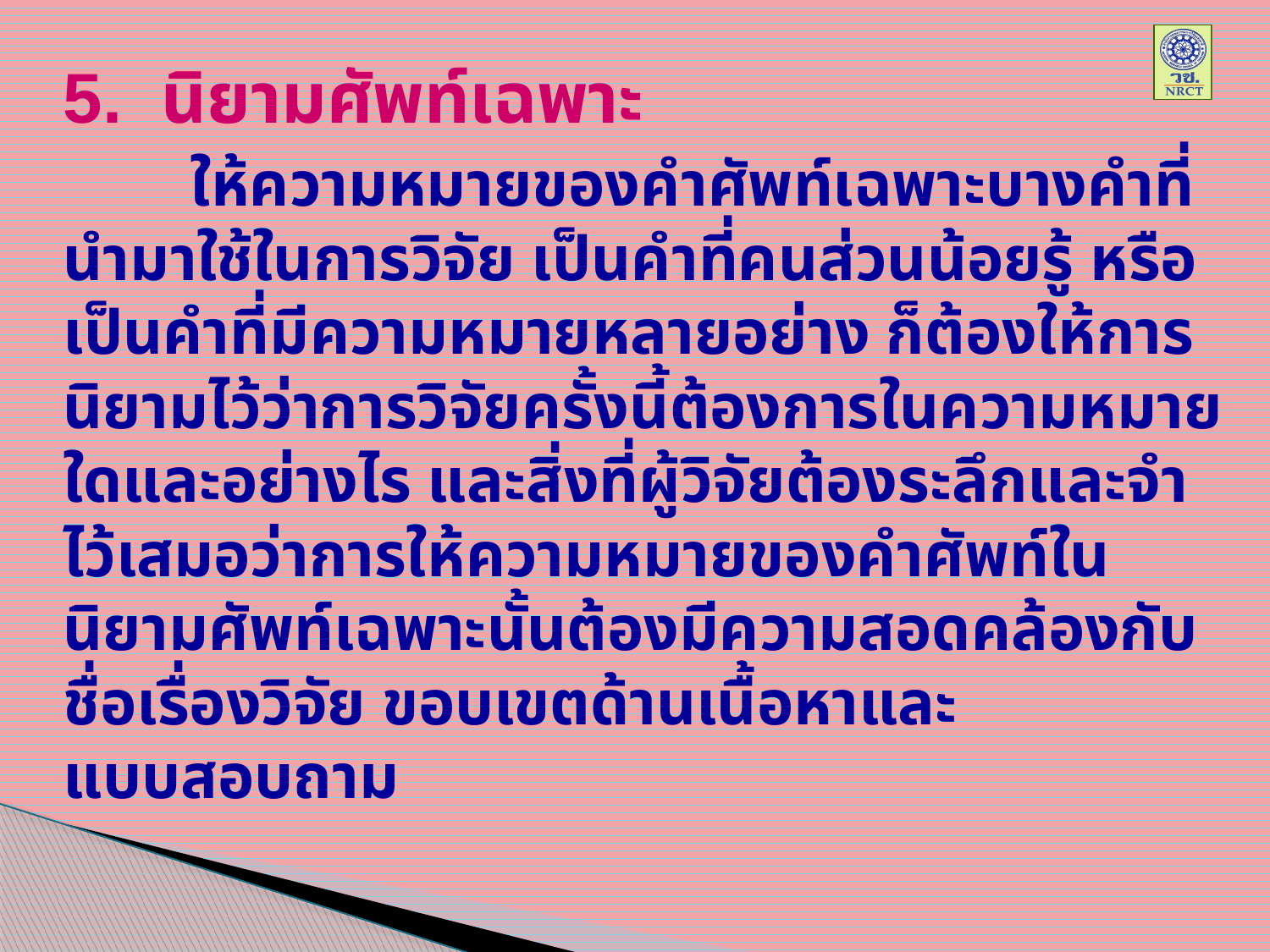

5.  นิยามศัพท์เฉพาะ
		ให้ความหมายของคำศัพท์เฉพาะบางคำที่นำมาใช้ในการวิจัย เป็นคำที่คนส่วนน้อยรู้ หรือเป็นคำที่มีความหมายหลายอย่าง ก็ต้องให้การนิยามไว้ว่าการวิจัยครั้งนี้ต้องการในความหมายใดและอย่างไร และสิ่งที่ผู้วิจัยต้องระลึกและจำไว้เสมอว่าการให้ความหมายของคำศัพท์ในนิยามศัพท์เฉพาะนั้นต้องมีความสอดคล้องกับชื่อเรื่องวิจัย ขอบเขตด้านเนื้อหาและแบบสอบถาม